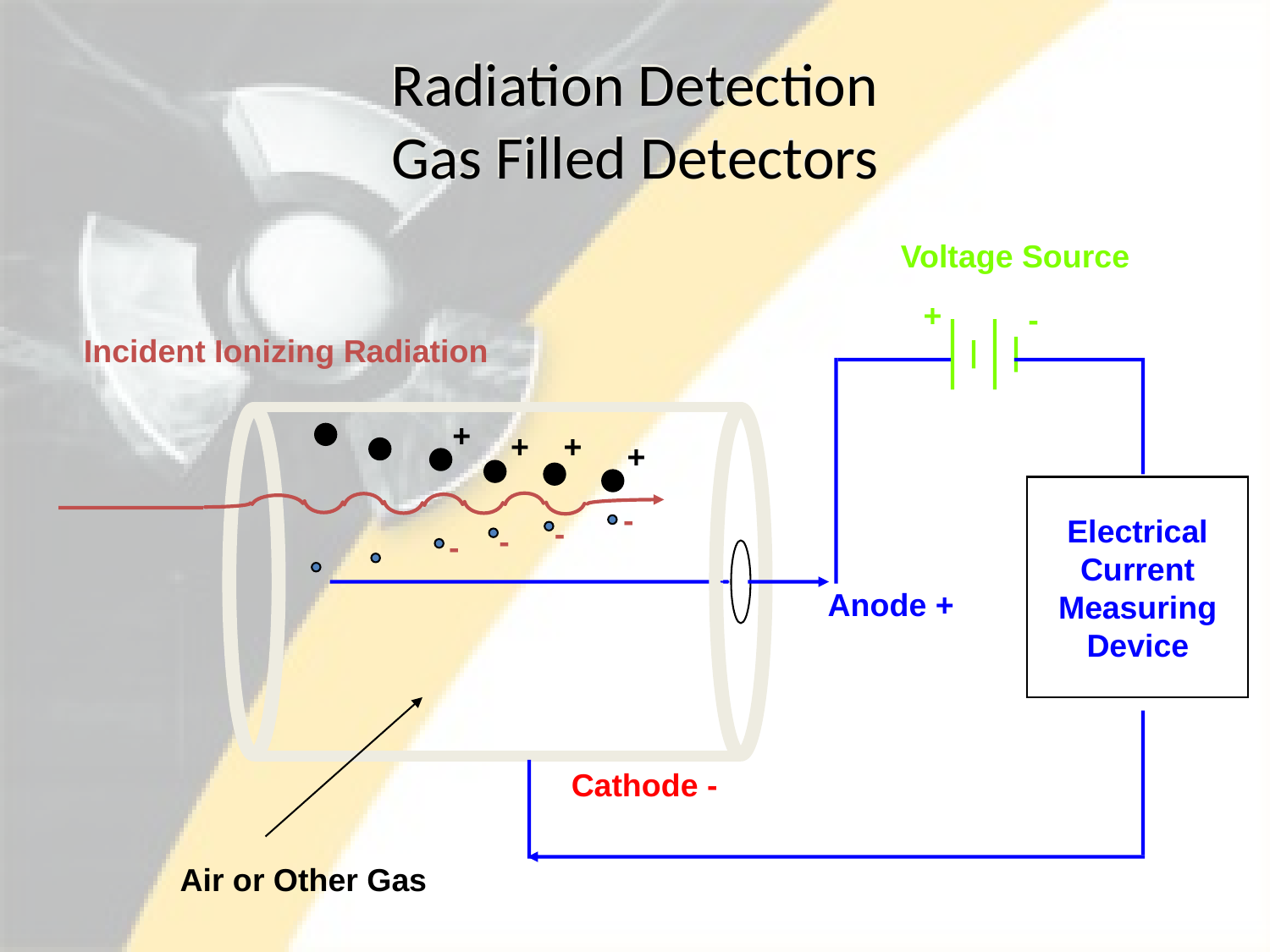

# Radiation Detection Gas Filled Detectors

Voltage Source
+
-

Incident Ionizing Radiation

+
+
+

+

Electrical
Current
 Measuring
Device

-
-

-
-

Anode +

Cathode -

Air or Other Gas